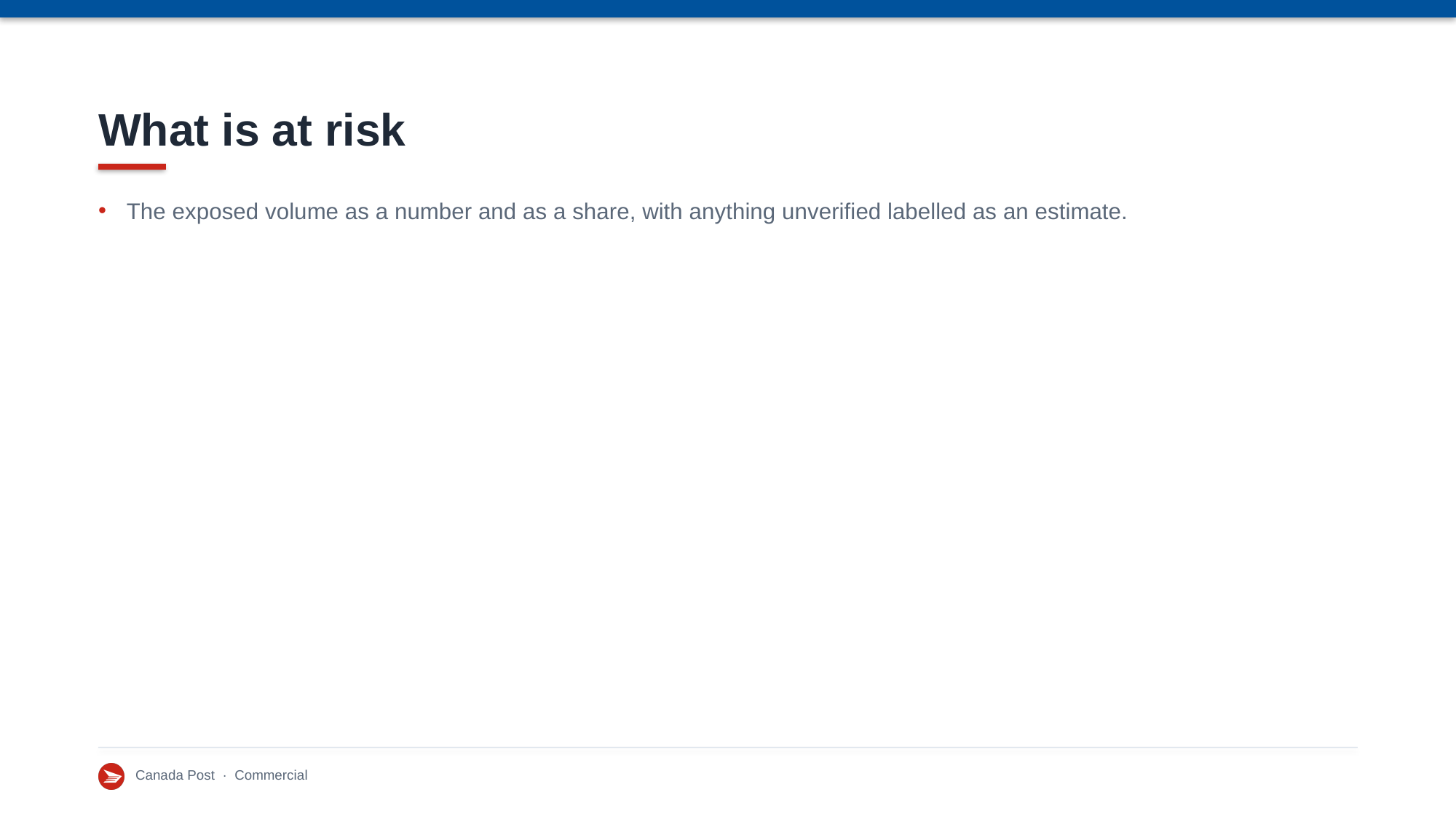

# What is at risk
The exposed volume as a number and as a share, with anything unverified labelled as an estimate.